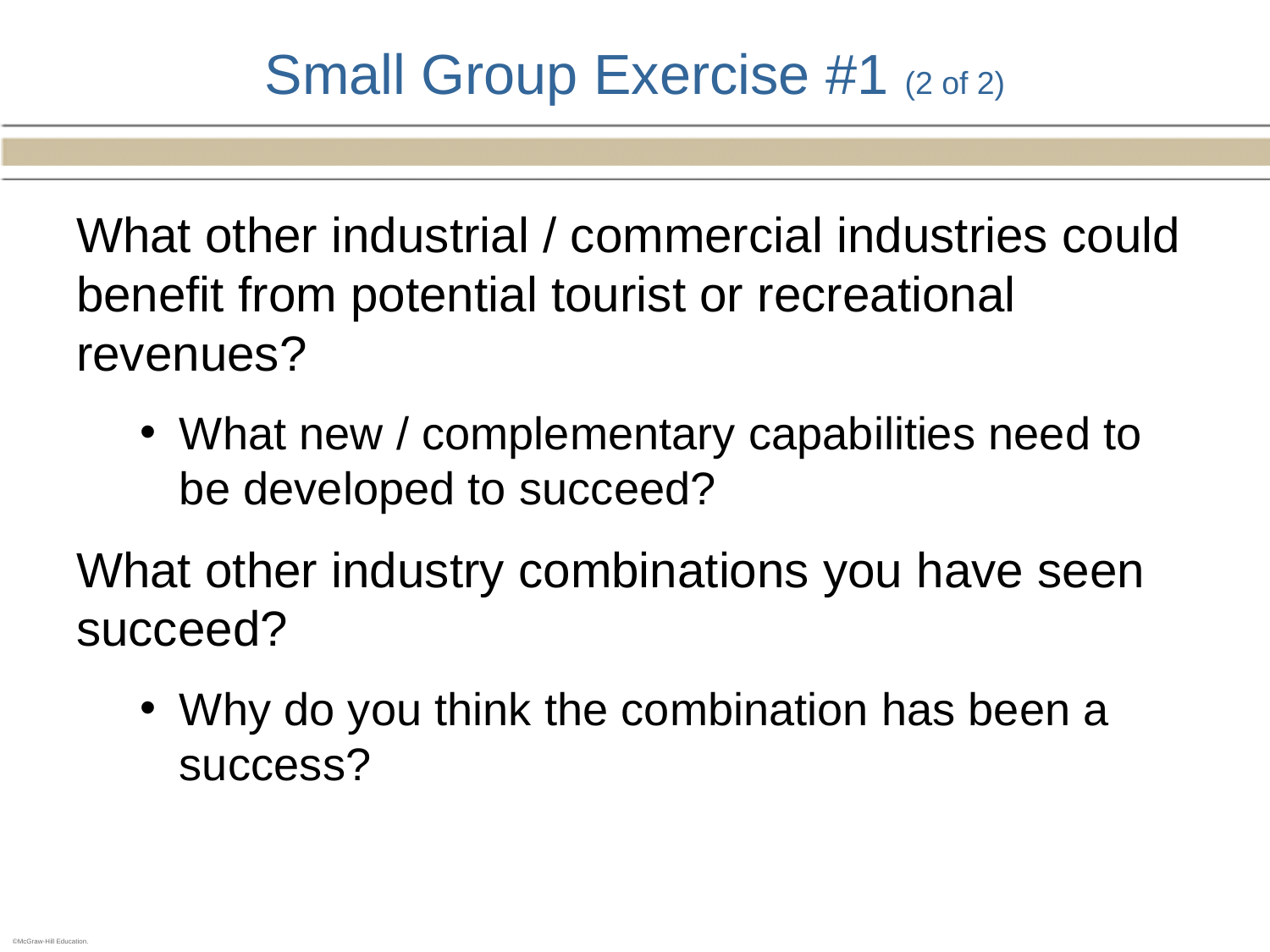

# Small Group Exercise #1 (2 of 2)
What other industrial / commercial industries could benefit from potential tourist or recreational revenues?
What new / complementary capabilities need to be developed to succeed?
What other industry combinations you have seen succeed?
Why do you think the combination has been a success?